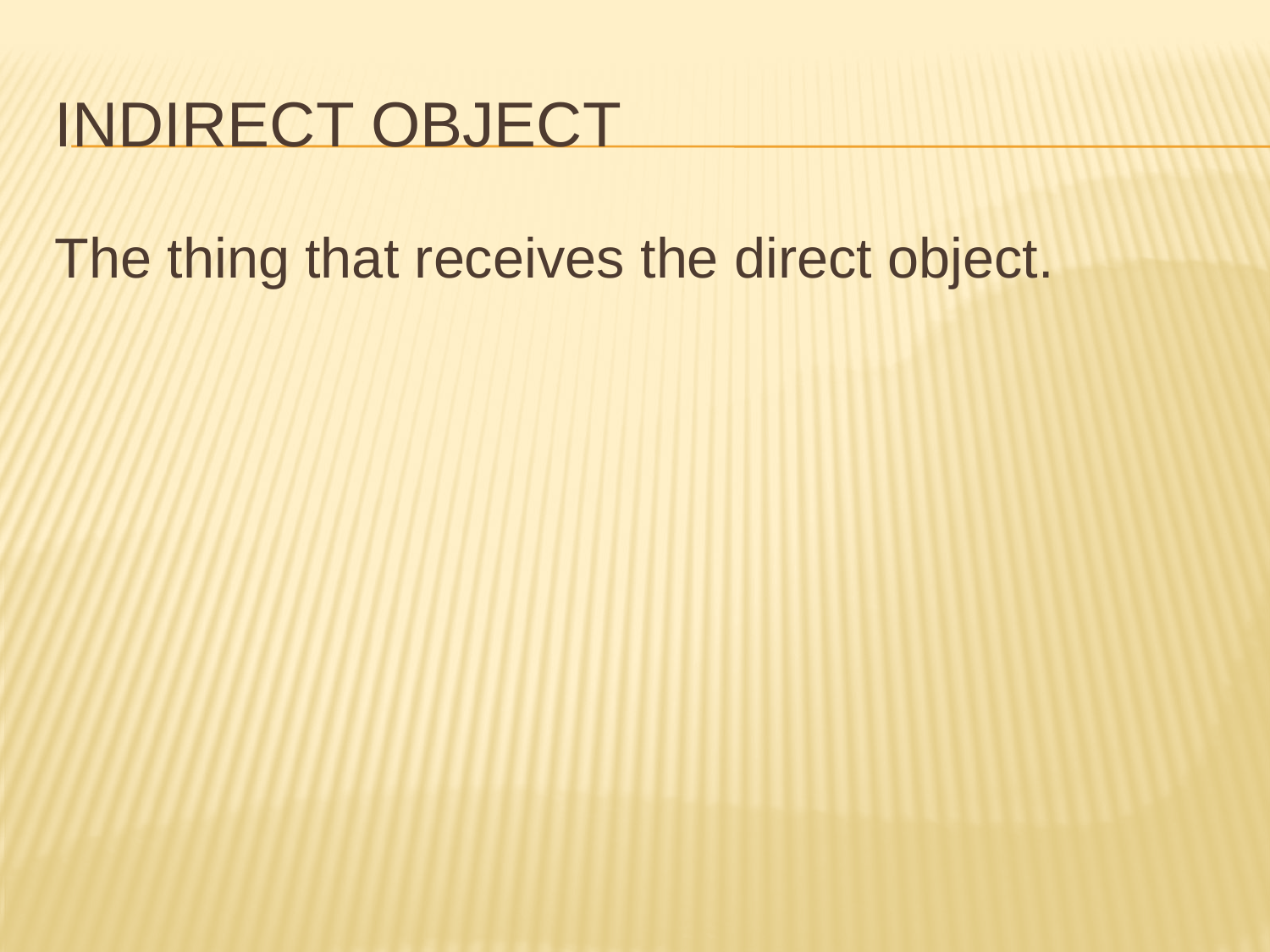

# Indirect Object
The thing that receives the direct object.